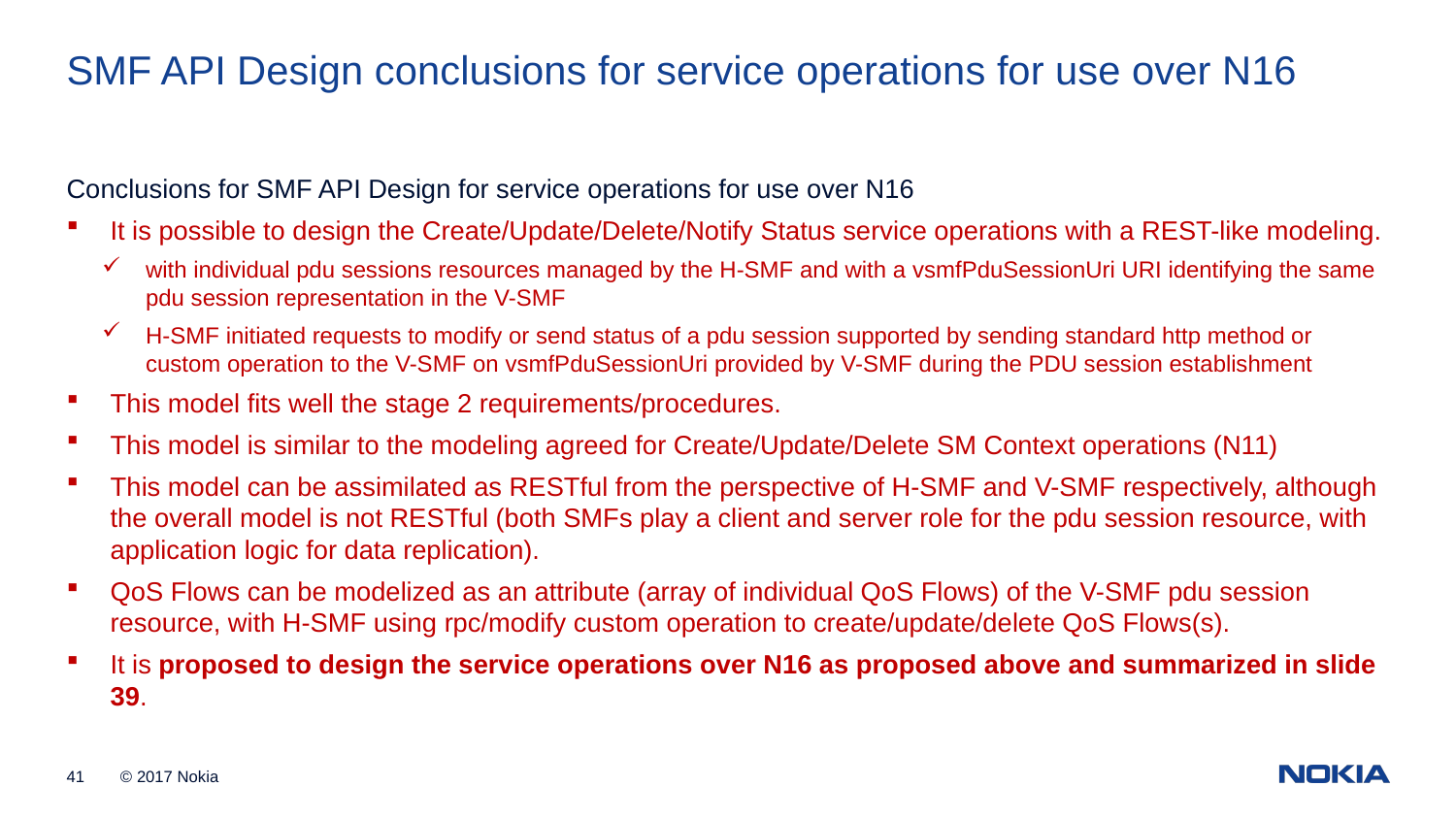

SMF API Design conclusions for service operations for use over N16
Conclusions for SMF API Design for service operations for use over N16
It is possible to design the Create/Update/Delete/Notify Status service operations with a REST-like modeling.
with individual pdu sessions resources managed by the H-SMF and with a vsmfPduSessionUri URI identifying the same pdu session representation in the V-SMF
H-SMF initiated requests to modify or send status of a pdu session supported by sending standard http method or custom operation to the V-SMF on vsmfPduSessionUri provided by V-SMF during the PDU session establishment
This model fits well the stage 2 requirements/procedures.
This model is similar to the modeling agreed for Create/Update/Delete SM Context operations (N11)
This model can be assimilated as RESTful from the perspective of H-SMF and V-SMF respectively, although the overall model is not RESTful (both SMFs play a client and server role for the pdu session resource, with application logic for data replication).
QoS Flows can be modelized as an attribute (array of individual QoS Flows) of the V-SMF pdu session resource, with H-SMF using rpc/modify custom operation to create/update/delete QoS Flows(s).
It is proposed to design the service operations over N16 as proposed above and summarized in slide 39.